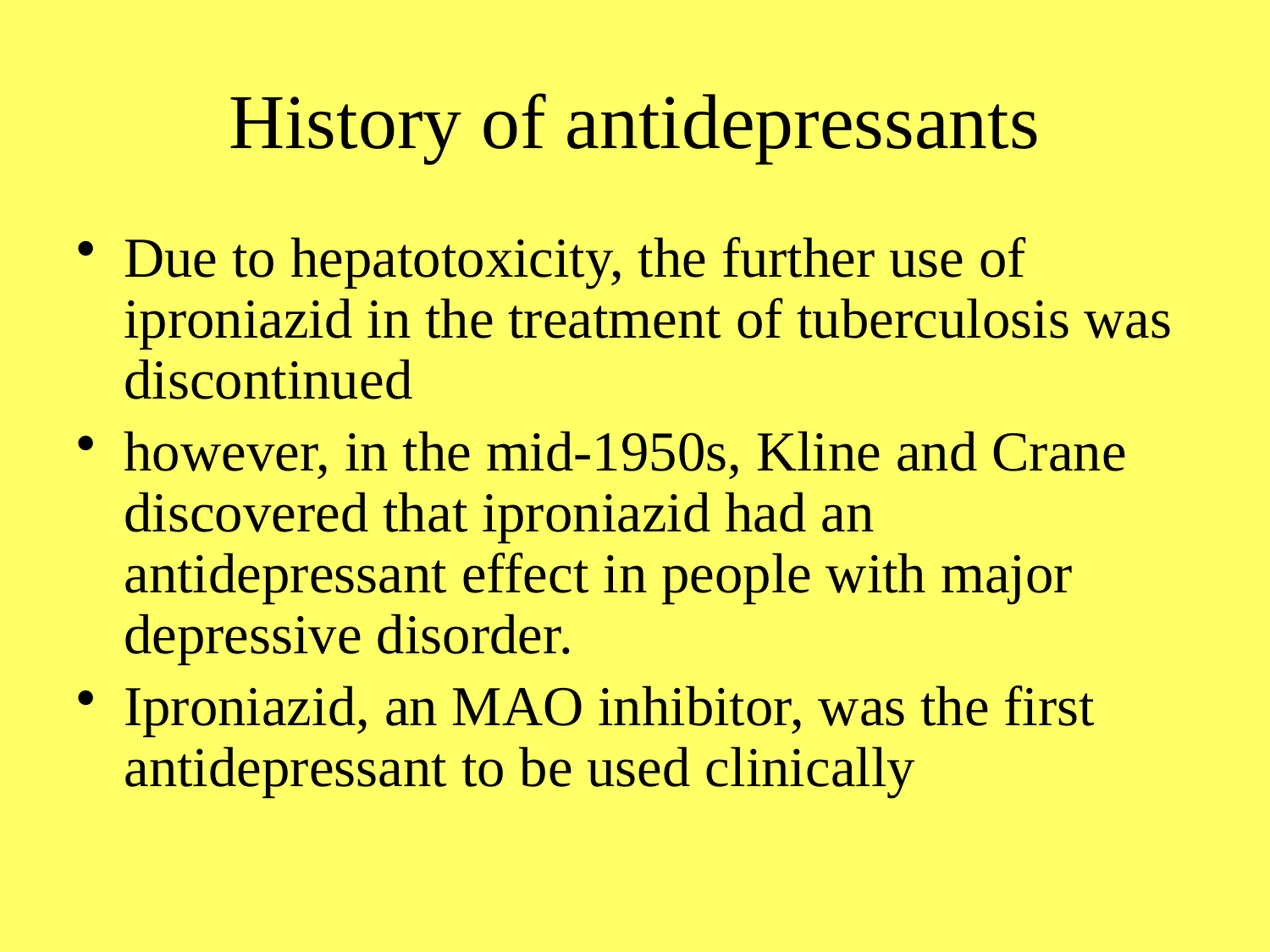

# History of antidepressants
Due to hepatotoxicity, the further use of iproniazid in the treatment of tuberculosis was discontinued
however, in the mid-1950s, Kline and Crane discovered that iproniazid had an antidepressant effect in people with major depressive disorder.
Iproniazid, an MAO inhibitor, was the first antidepressant to be used clinically